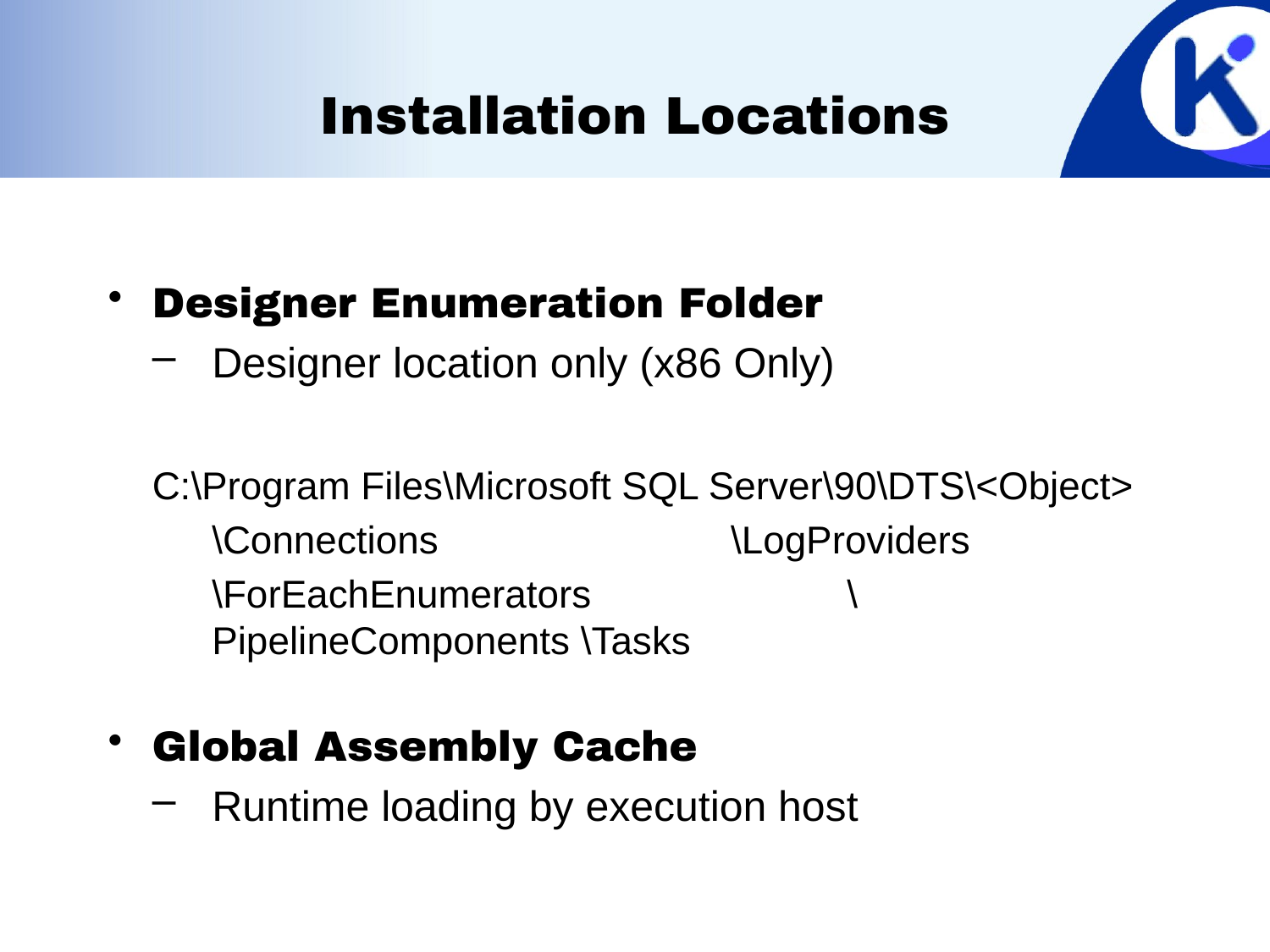

# Installation Locations
Designer Enumeration Folder
Designer location only (x86 Only)

C:\Program Files\Microsoft SQL Server\90\DTS\<Object>
	\Connections 			 \LogProviders
	\ForEachEnumerators 		\PipelineComponents \Tasks

Global Assembly Cache
Runtime loading by execution host